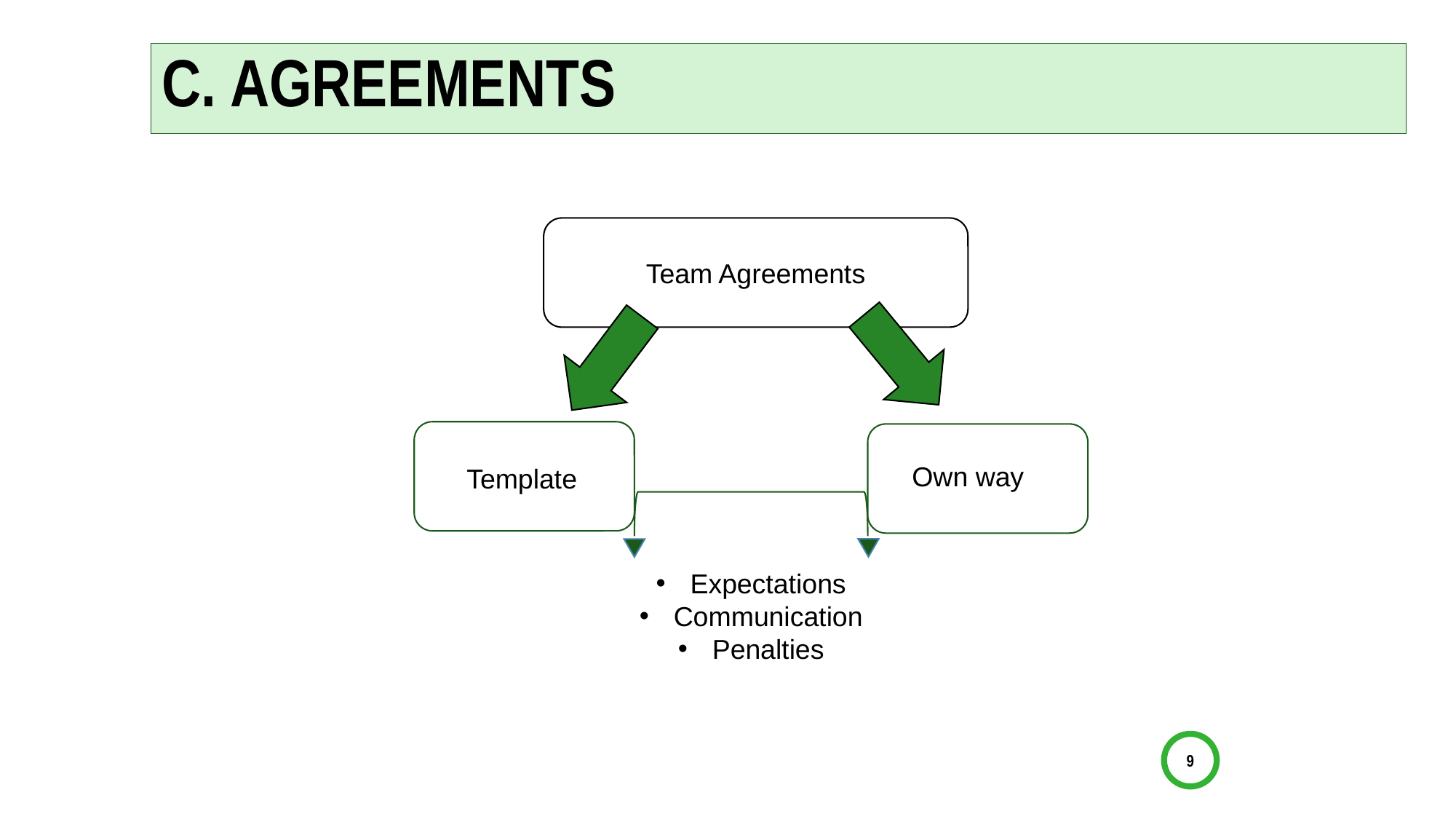

# C. Agreements
Team Agreements

Expectations
Communication
Penalties
Own way
Template
9